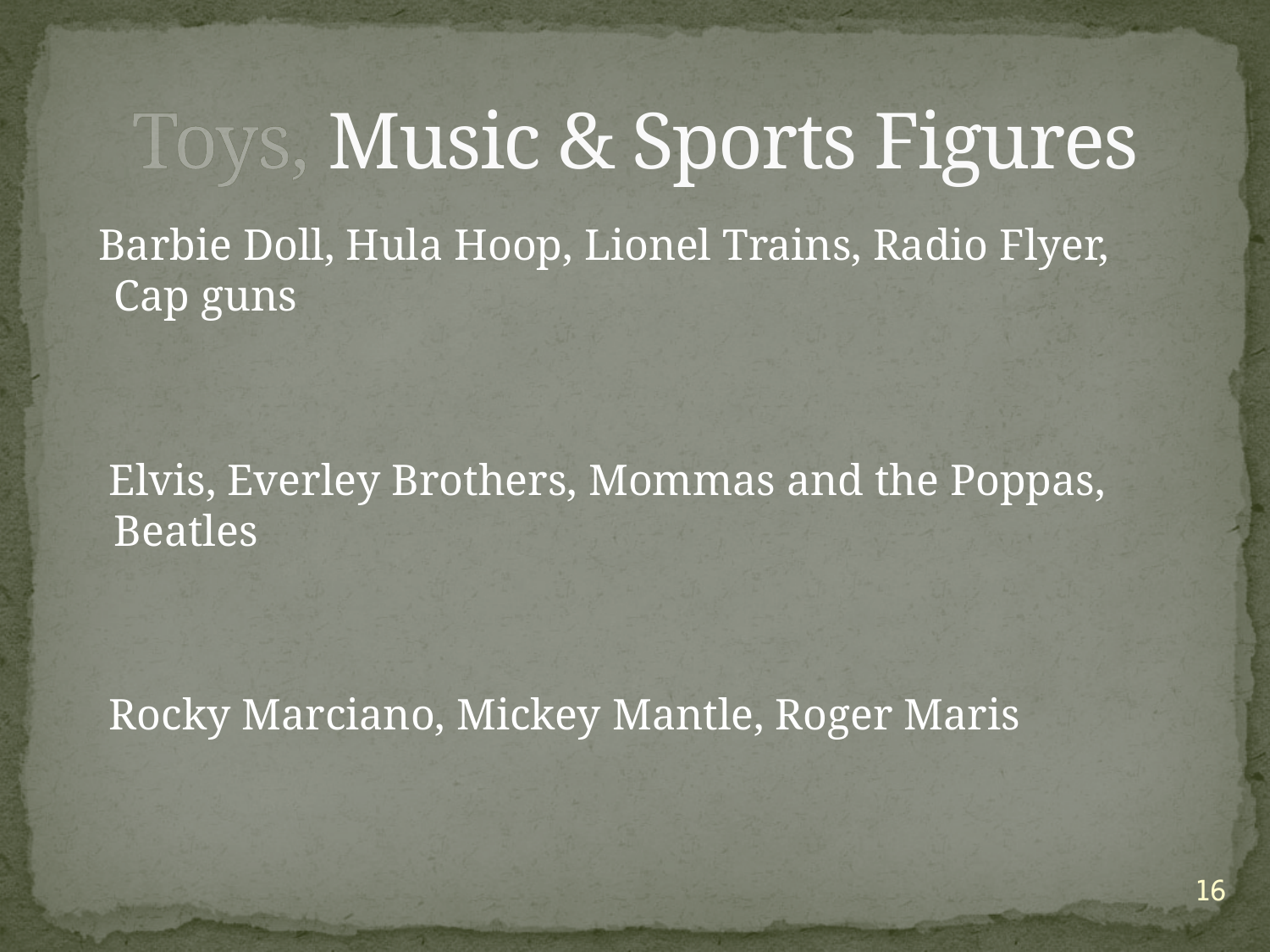

# Toys, Music & Sports Figures
  Barbie Doll, Hula Hoop, Lionel Trains, Radio Flyer, Cap guns

   Elvis, Everley Brothers, Mommas and the Poppas, Beatles

   Rocky Marciano, Mickey Mantle, Roger Maris

16